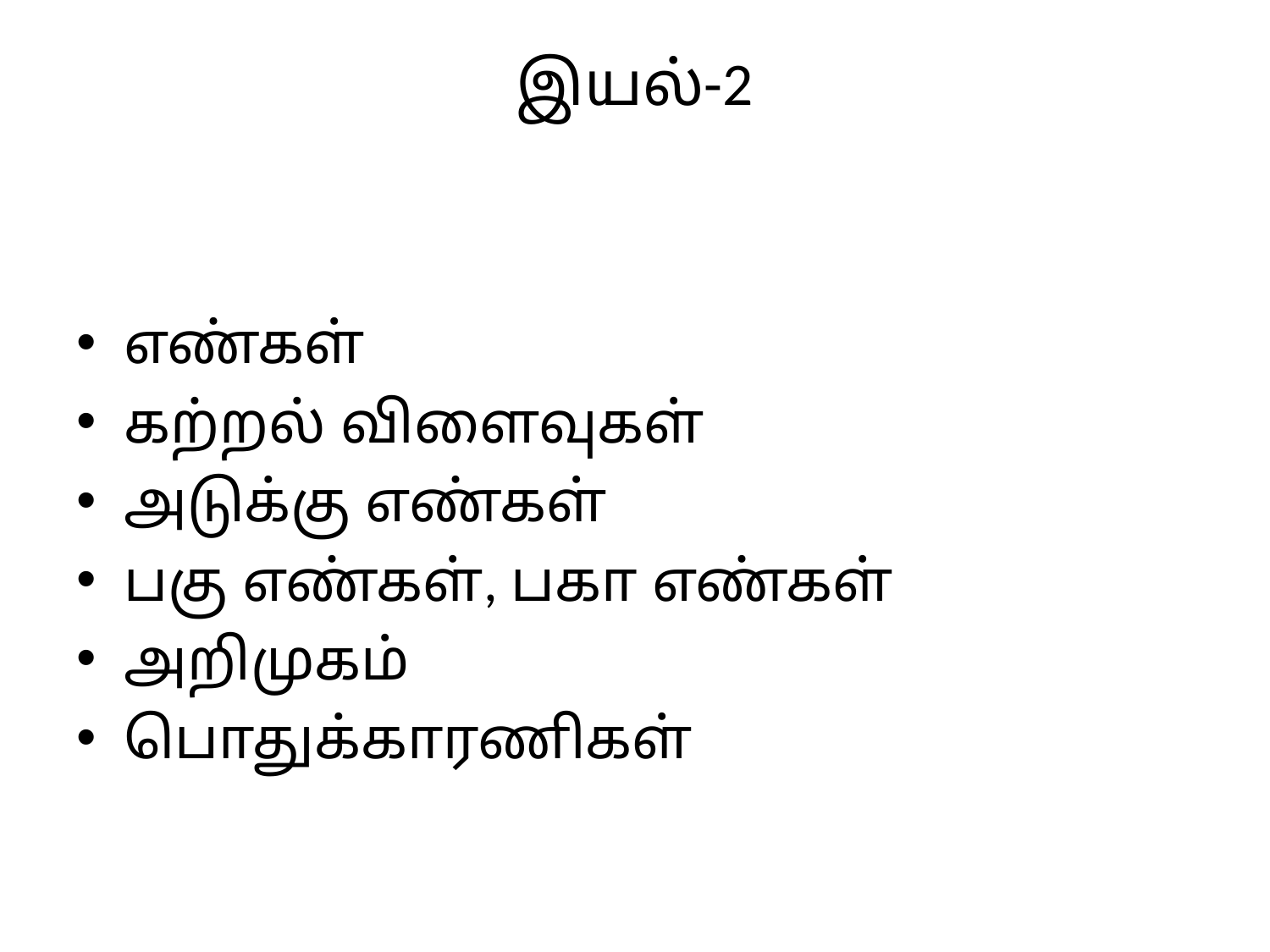

# இயல்-2

எண்கள்
கற்றல் விளைவுகள்
அடுக்கு எண்கள்
பகு எண்கள், பகா எண்கள்
அறிமுகம்
பொதுக்காரணிகள்